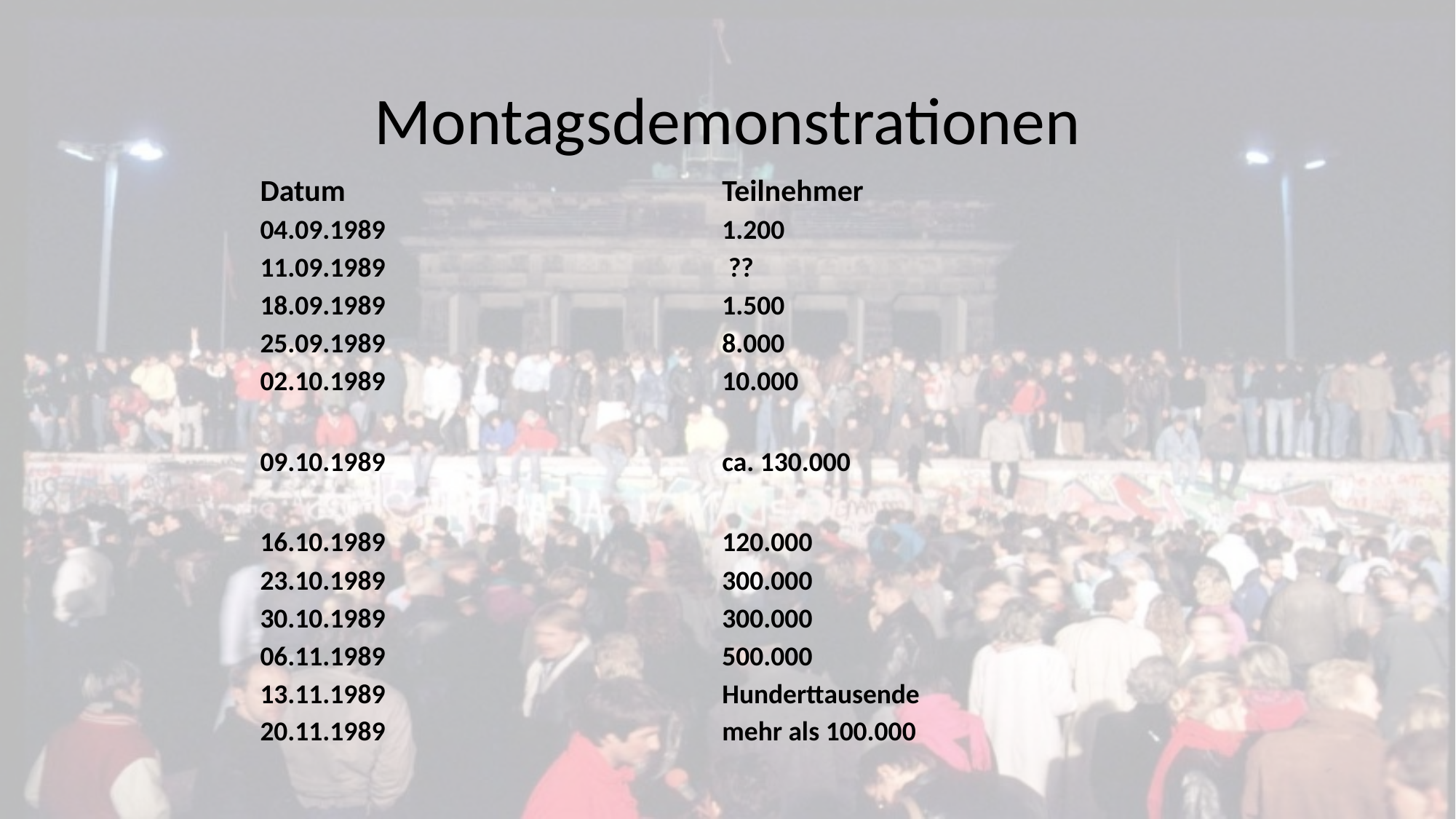

# Montagsdemonstrationen
| Datum | Teilnehmer |
| --- | --- |
| 04.09.1989 | 1.200 |
| 11.09.1989 | ?? |
| 18.09.1989 | 1.500 |
| 25.09.1989 | 8.000 |
| 02.10.1989 | 10.000 |
| 09.10.1989 | ca. 130.000 |
| 16.10.1989 | 120.000 |
| 23.10.1989 | 300.000 |
| 30.10.1989 | 300.000 |
| 06.11.1989 | 500.000 |
| 13.11.1989 | Hunderttausende |
| 20.11.1989 | mehr als 100.000 |